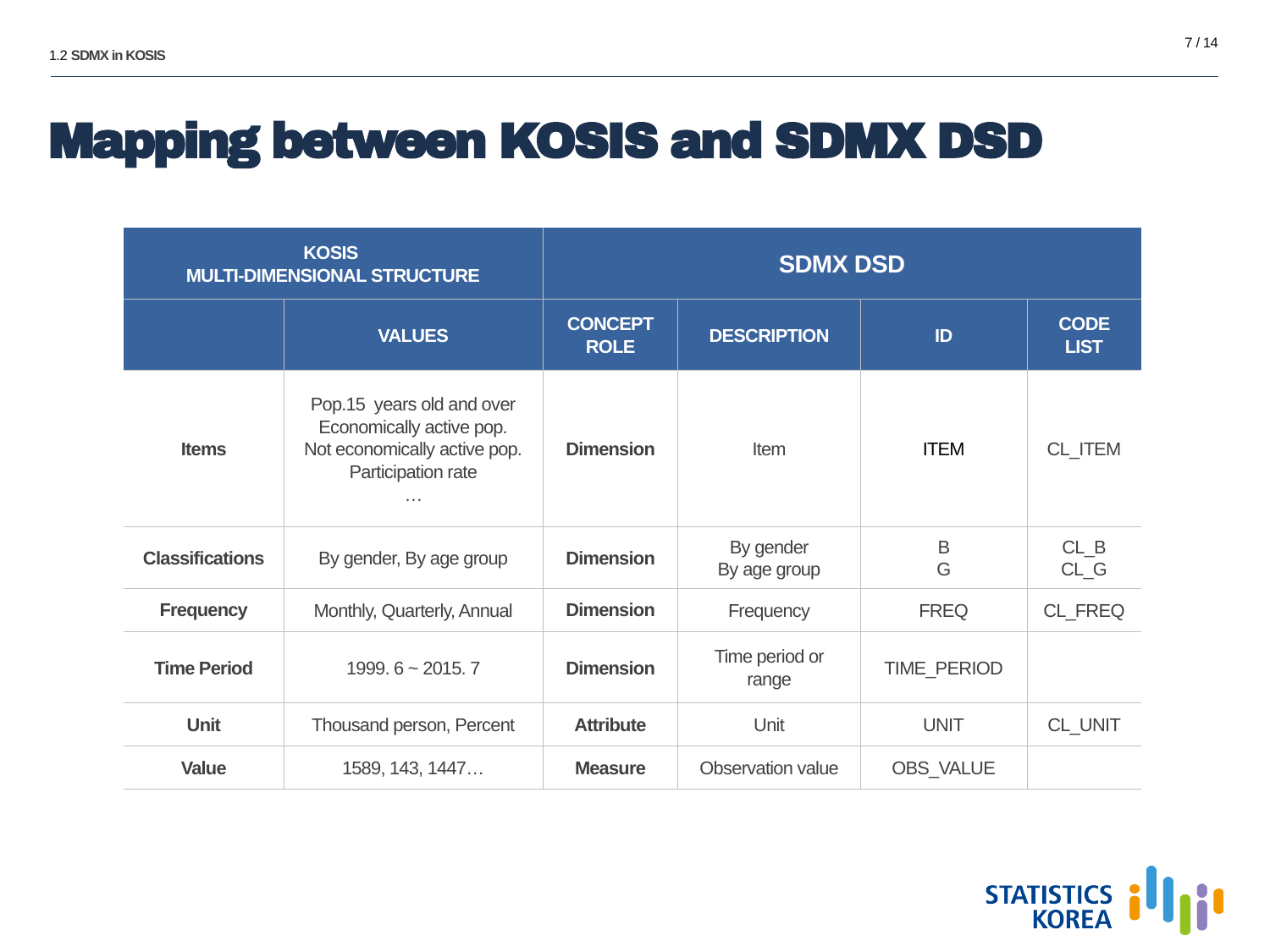

1.2 SDMX in KOSIS
7 / 14
# Mapping between KOSIS and SDMX DSD
| KOSIS MULTI-DIMENSIONAL STRUCTURE |  | SDMX DSD |  |  |  |
| --- | --- | --- | --- | --- | --- |
|  | VALUES | CONCEPT ROLE | DESCRIPTION | ID | CODE LIST |
| Items | Pop.15 years old and over Economically active pop. Not economically active pop. Participation rate … | Dimension | Item | ITEM | CL\_ITEM |
| Classifications | By gender, By age group | Dimension | By gender By age group | B G | CL\_B CL\_G |
| Frequency | Monthly, Quarterly, Annual | Dimension | Frequency | FREQ | CL\_FREQ |
| Time Period | 1999. 6 ~ 2015. 7 | Dimension | Time period or range | TIME\_PERIOD |  |
| Unit | Thousand person, Percent | Attribute | Unit | UNIT | CL\_UNIT |
| Value | 1589, 143, 1447… | Measure | Observation value | OBS\_VALUE |  |